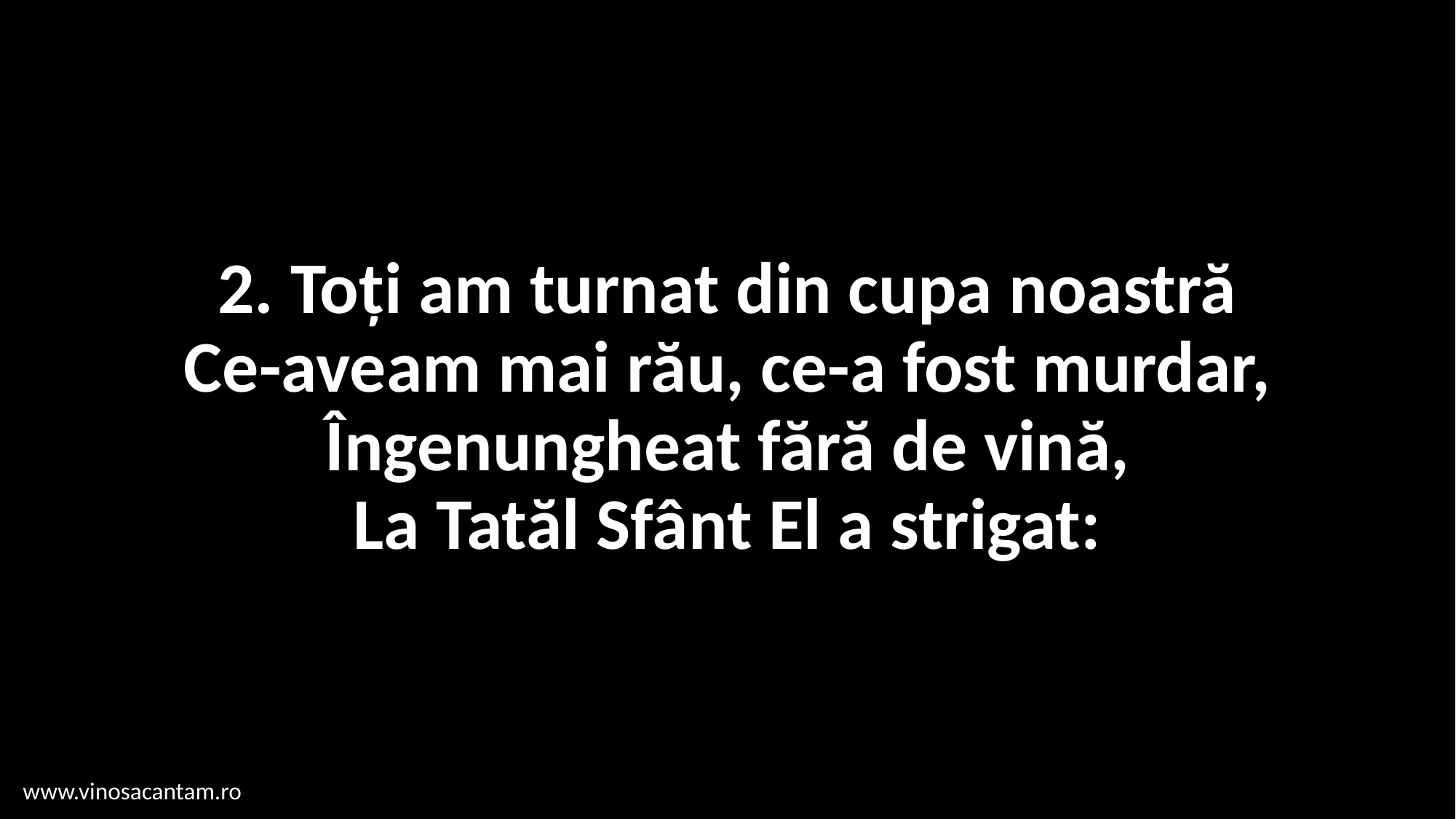

# 2. Toți am turnat din cupa noastră Ce-aveam mai rău, ce-a fost murdar, Îngenungheat fără de vină, La Tatăl Sfânt El a strigat:
www.vinosacantam.ro